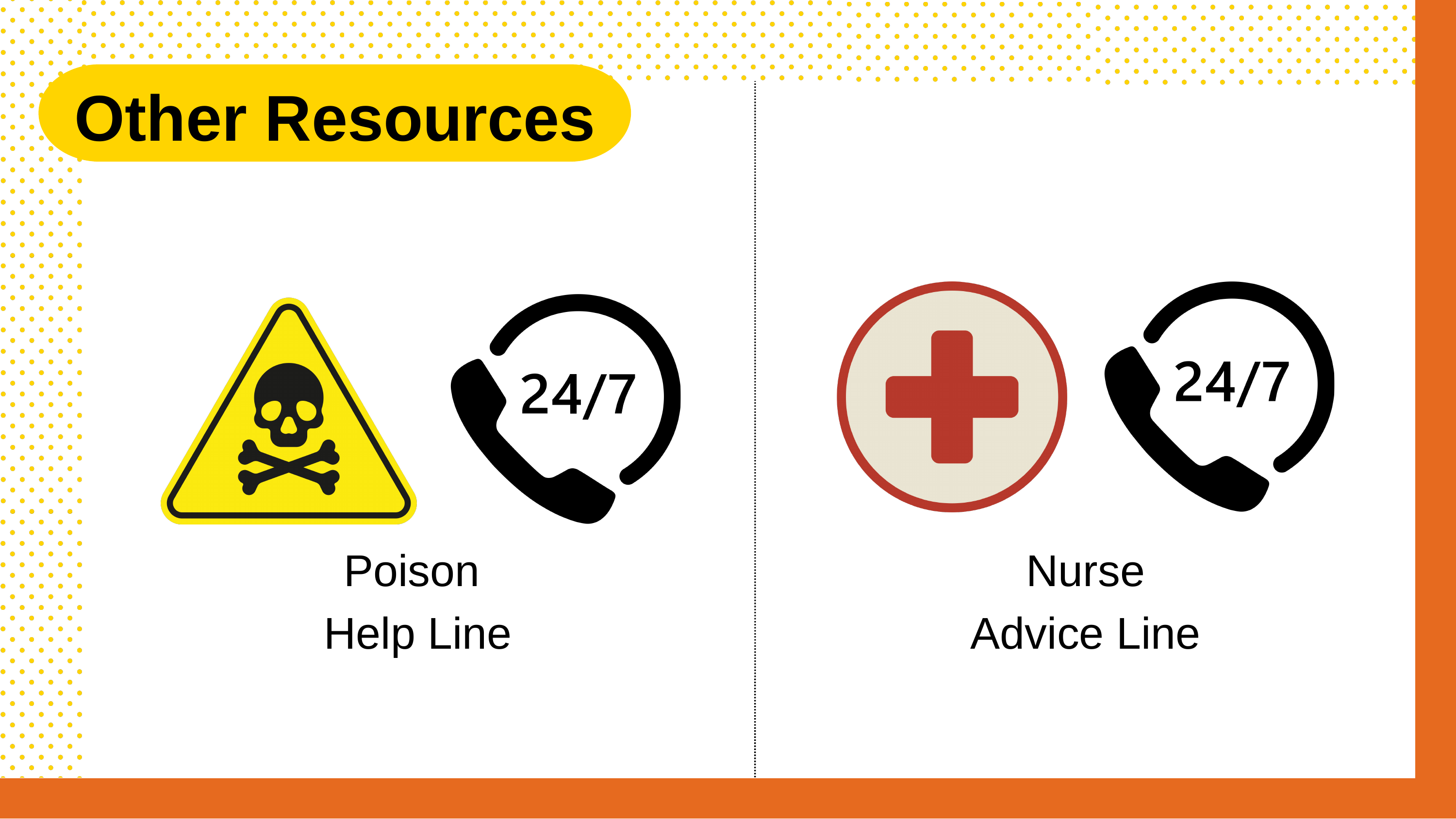

Other Resources

Nurse Advice Line

Poison
Help Line